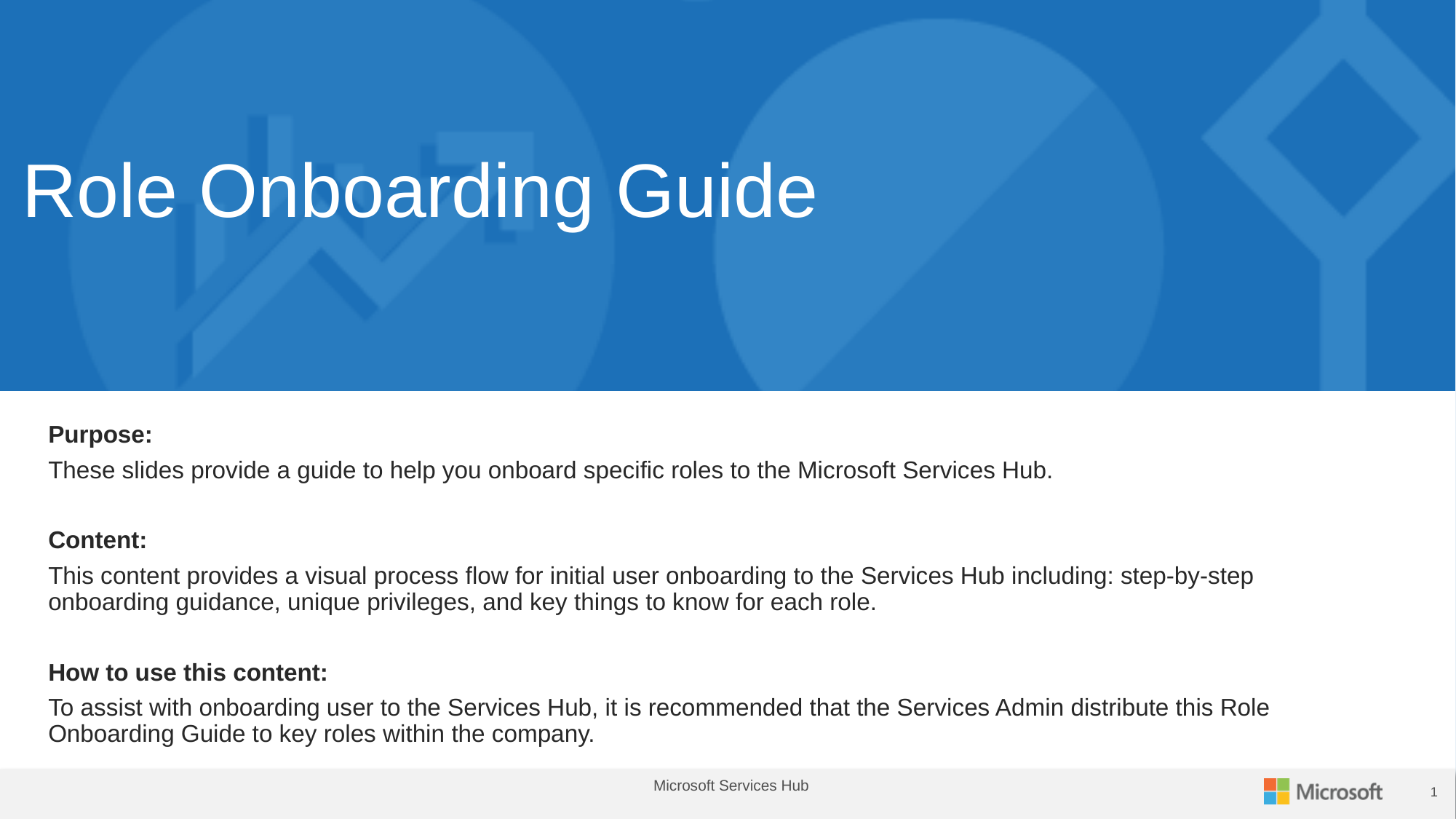

Role Onboarding Guide
Purpose:
These slides provide a guide to help you onboard specific roles to the Microsoft Services Hub.

Content:
This content provides a visual process flow for initial user onboarding to the Services Hub including: step-by-step onboarding guidance, unique privileges, and key things to know for each role.

How to use this content:
To assist with onboarding user to the Services Hub, it is recommended that the Services Admin distribute this Role Onboarding Guide to key roles within the company.
1